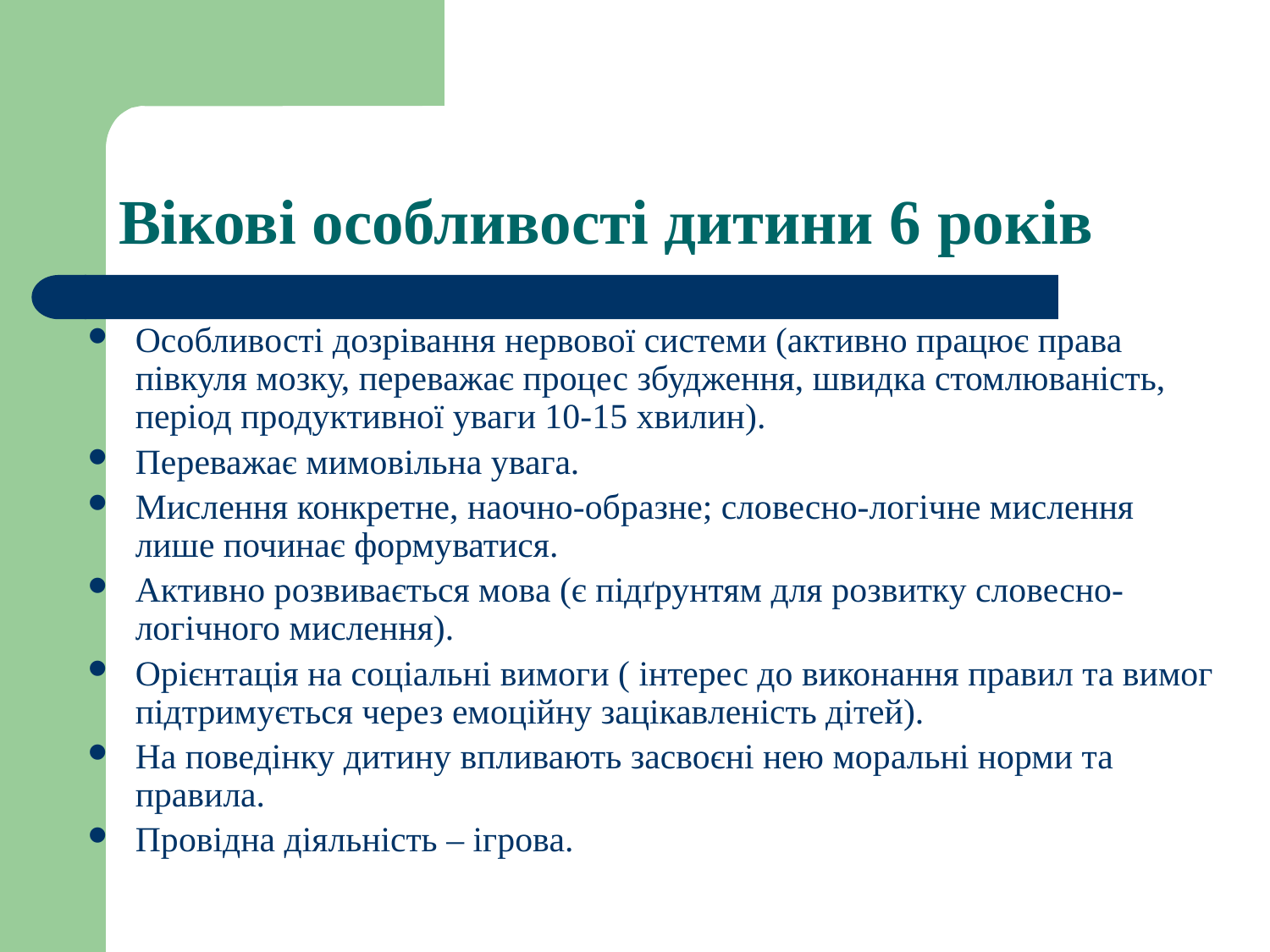

# Вікові особливості дитини 6 років
Особливості дозрівання нервової системи (активно працює права півкуля мозку, переважає процес збудження, швидка стомлюваність, період продуктивної уваги 10-15 хвилин).
Переважає мимовільна увага.
Мислення конкретне, наочно-образне; словесно-логічне мислення лише починає формуватися.
Активно розвивається мова (є підґрунтям для розвитку словесно-логічного мислення).
Орієнтація на соціальні вимоги ( інтерес до виконання правил та вимог підтримується через емоційну зацікавленість дітей).
На поведінку дитину впливають засвоєні нею моральні норми та правила.
Провідна діяльність – ігрова.